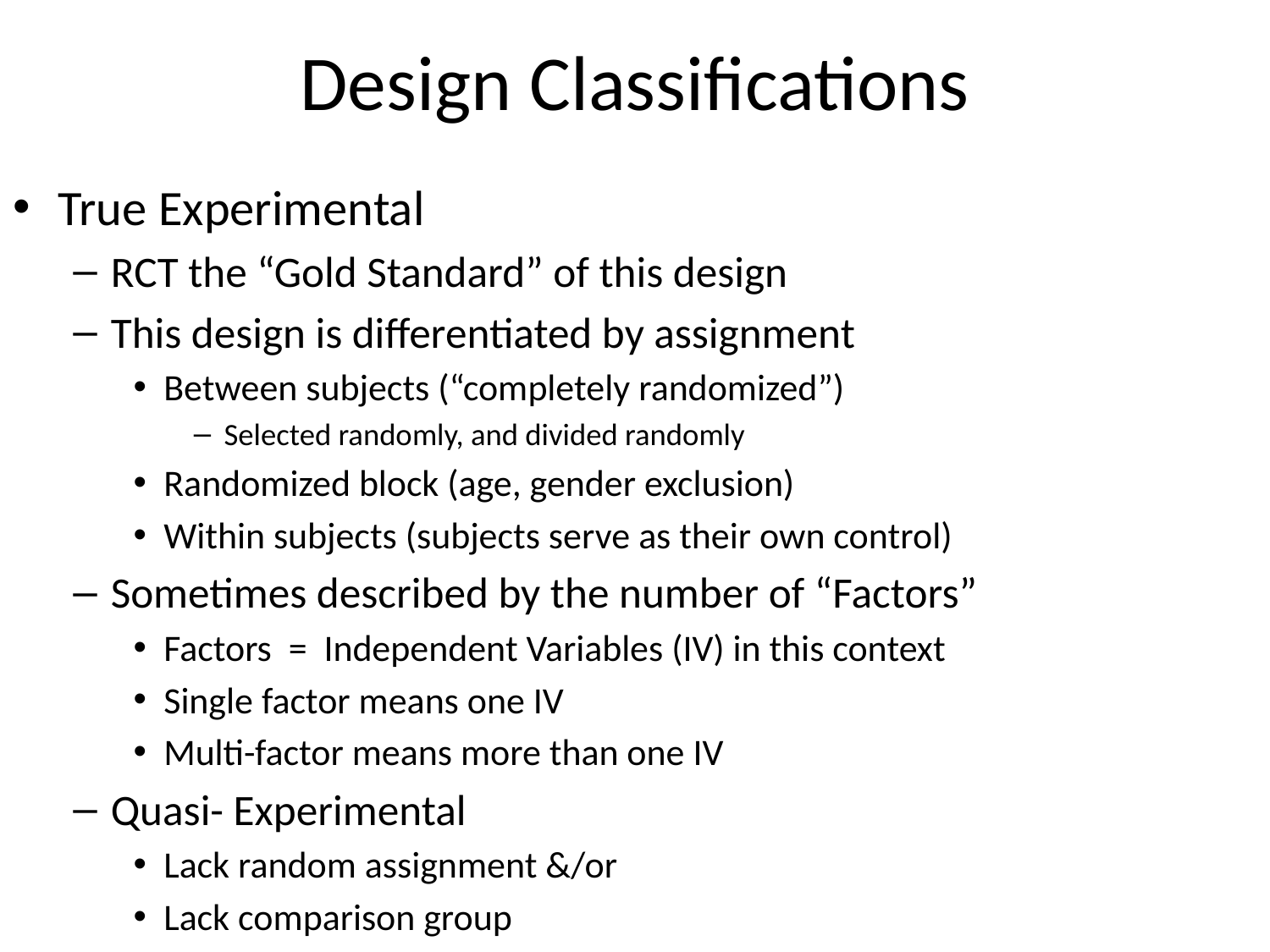

# Design Classifications
True Experimental
RCT the “Gold Standard” of this design
This design is differentiated by assignment
Between subjects (“completely randomized”)
Selected randomly, and divided randomly
Randomized block (age, gender exclusion)
Within subjects (subjects serve as their own control)
Sometimes described by the number of “Factors”
Factors  =  Independent Variables (IV) in this context
Single factor means one IV
Multi-factor means more than one IV
Quasi- Experimental
Lack random assignment &/or
Lack comparison group